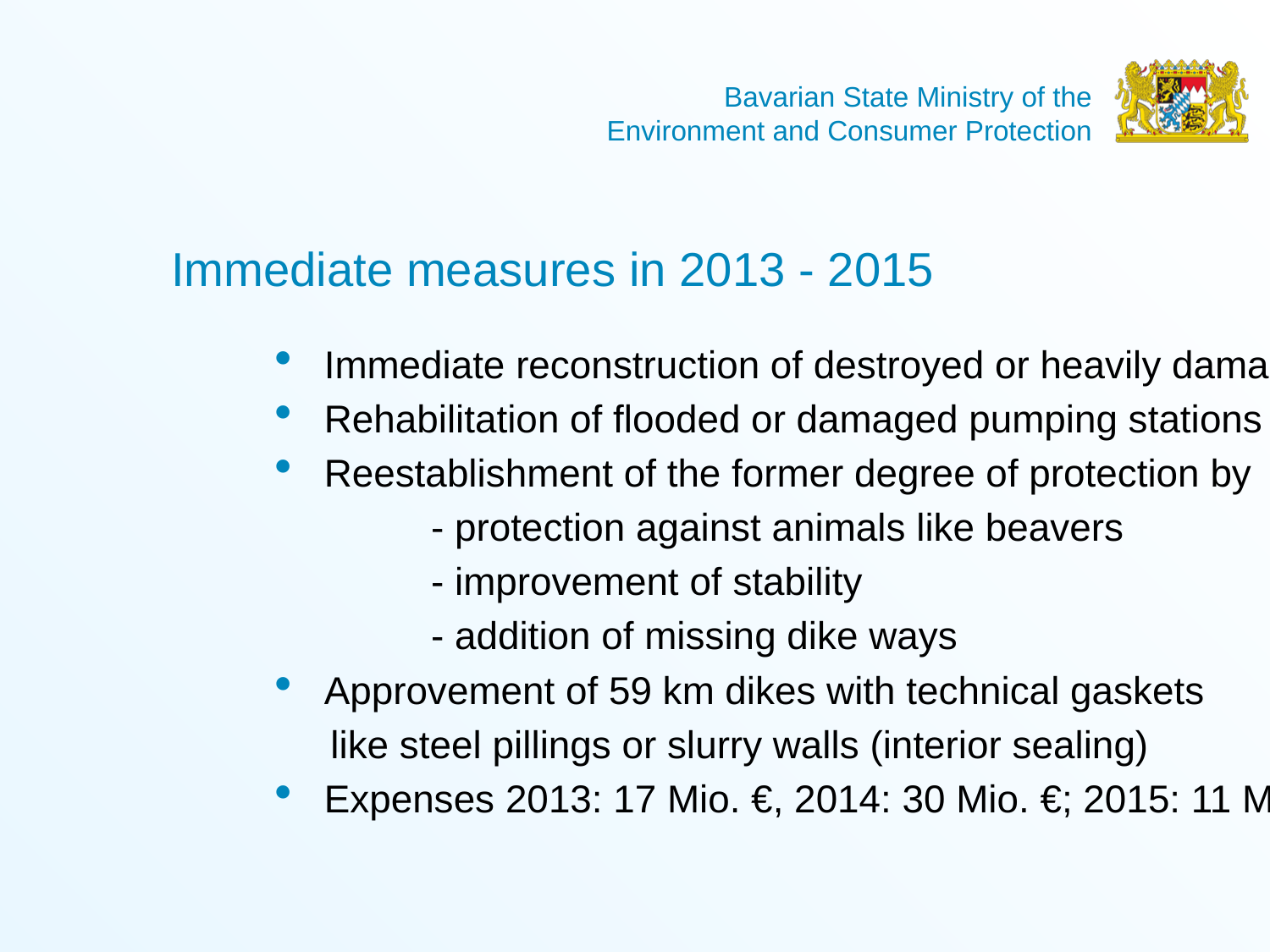

# Immediate measures in 2013 - 2015
Immediate reconstruction of destroyed or heavily damaged dikes
Rehabilitation of flooded or damaged pumping stations
Reestablishment of the former degree of protection by
	- protection against animals like beavers
	- improvement of stability
	- addition of missing dike ways
Approvement of 59 km dikes with technical gaskets
     like steel pillings or slurry walls (interior sealing)
Expenses 2013: 17 Mio. €, 2014: 30 Mio. €; 2015: 11 Mio. €